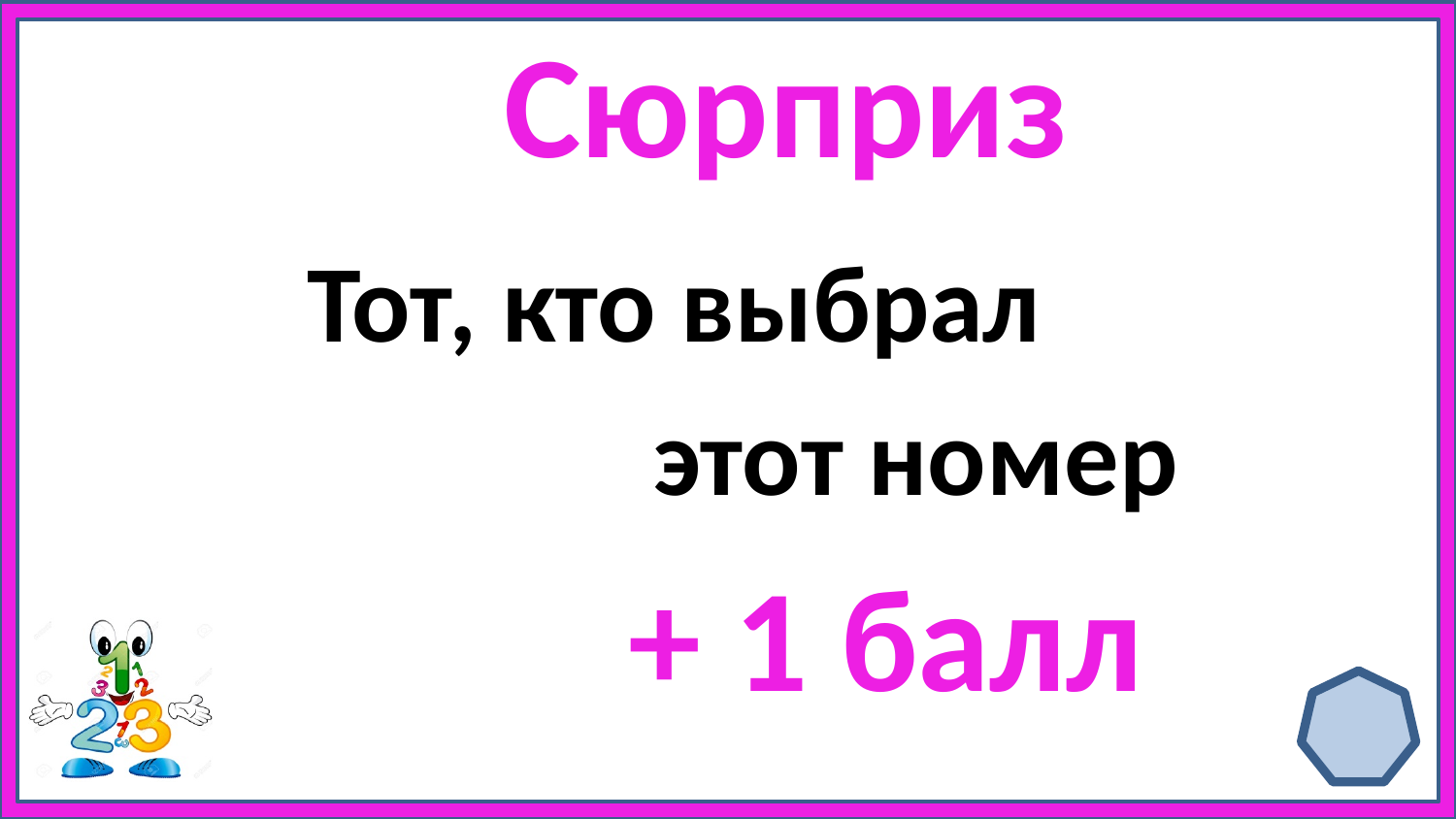

# Сюрприз
Тот, кто выбрал
              этот номер
             + 1 балл